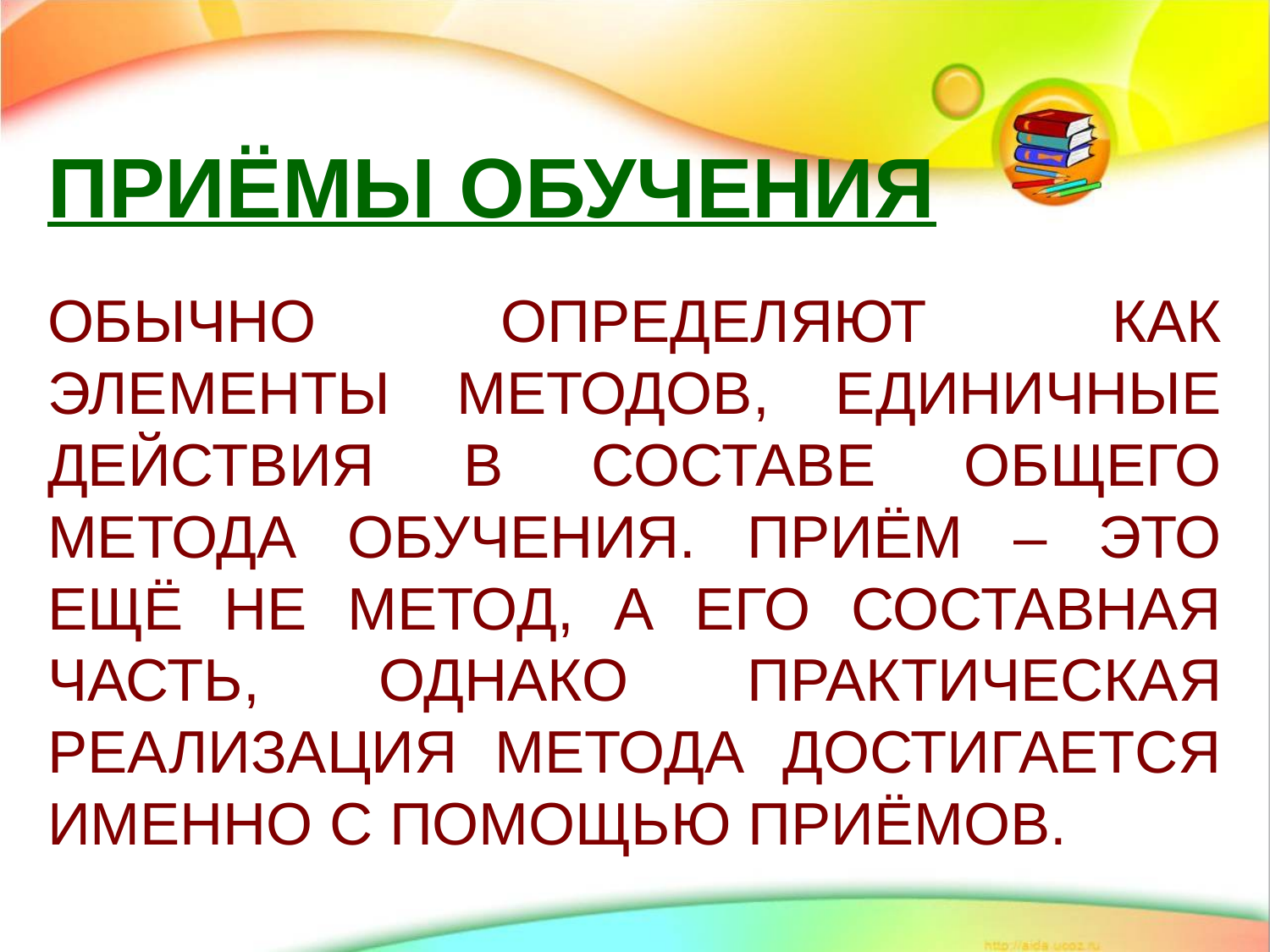

ПРИЁМЫ ОБУЧЕНИЯ
ОБЫЧНО ОПРЕДЕЛЯЮТ КАК ЭЛЕМЕНТЫ МЕТОДОВ, ЕДИНИЧНЫЕ ДЕЙСТВИЯ В СОСТАВЕ ОБЩЕГО МЕТОДА ОБУЧЕНИЯ. ПРИЁМ – ЭТО ЕЩЁ НЕ МЕТОД, А ЕГО СОСТАВНАЯ ЧАСТЬ, ОДНАКО ПРАКТИЧЕСКАЯ РЕАЛИЗАЦИЯ МЕТОДА ДОСТИГАЕТСЯ ИМЕННО С ПОМОЩЬЮ ПРИЁМОВ.